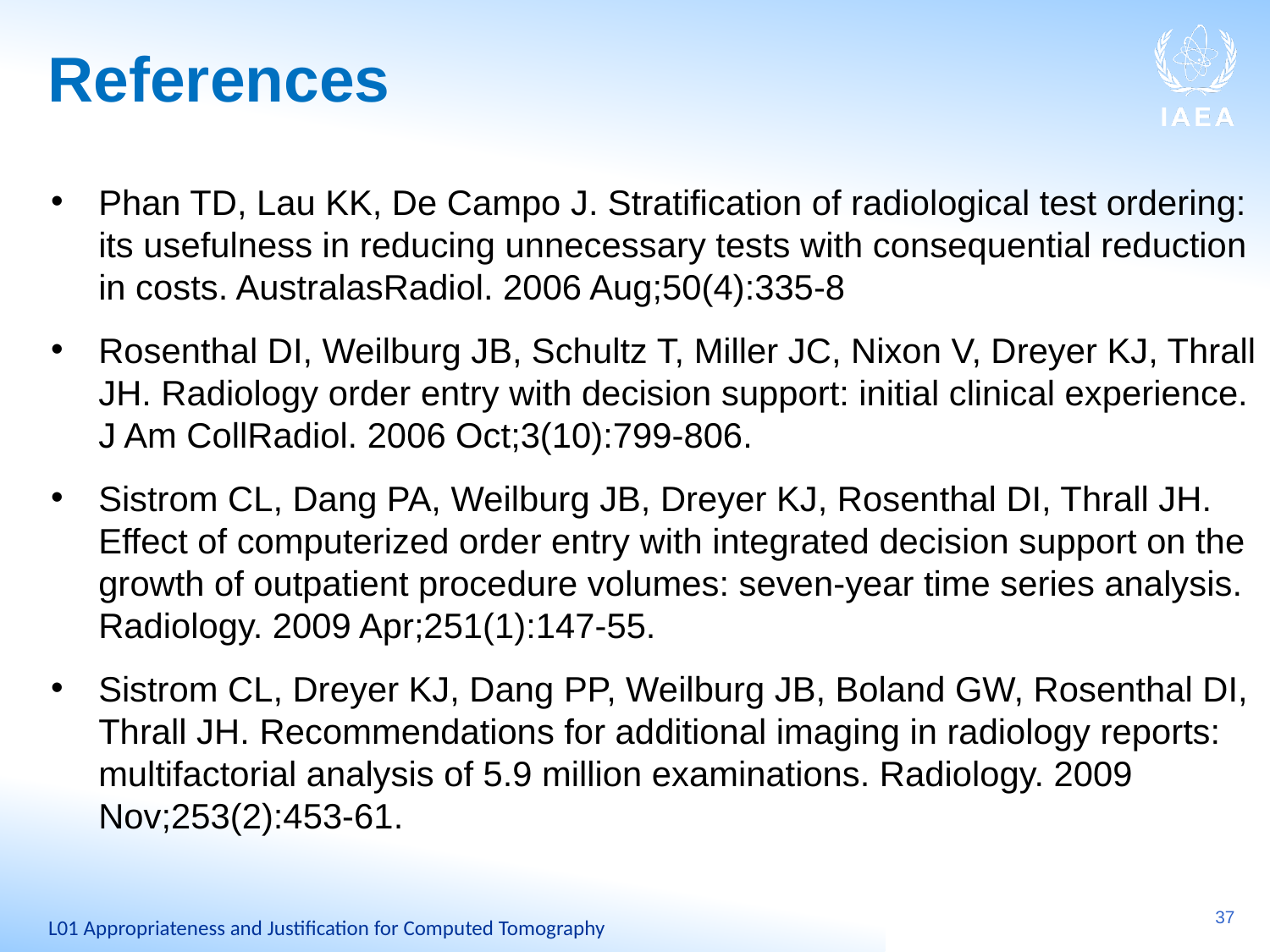

# References
Phan TD, Lau KK, De Campo J. Stratification of radiological test ordering: its usefulness in reducing unnecessary tests with consequential reduction in costs. AustralasRadiol. 2006 Aug;50(4):335-8
Rosenthal DI, Weilburg JB, Schultz T, Miller JC, Nixon V, Dreyer KJ, Thrall JH. Radiology order entry with decision support: initial clinical experience. J Am CollRadiol. 2006 Oct;3(10):799-806.
Sistrom CL, Dang PA, Weilburg JB, Dreyer KJ, Rosenthal DI, Thrall JH. Effect of computerized order entry with integrated decision support on the growth of outpatient procedure volumes: seven-year time series analysis. Radiology. 2009 Apr;251(1):147-55.
Sistrom CL, Dreyer KJ, Dang PP, Weilburg JB, Boland GW, Rosenthal DI, Thrall JH. Recommendations for additional imaging in radiology reports: multifactorial analysis of 5.9 million examinations. Radiology. 2009 Nov;253(2):453-61.

37